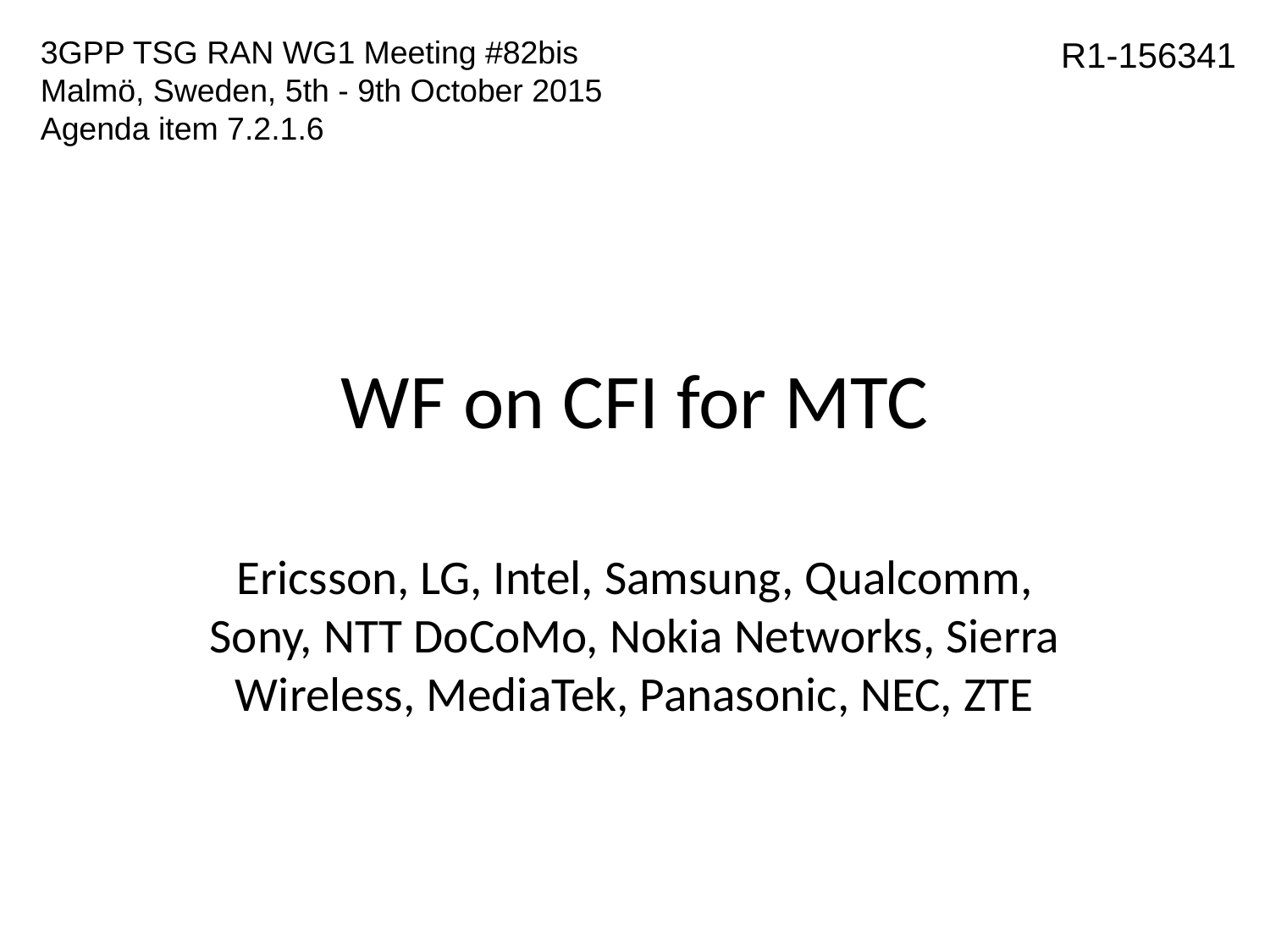

3GPP TSG RAN WG1 Meeting #82bis
Malmö, Sweden, 5th - 9th October 2015
Agenda item 7.2.1.6
R1-156341
# WF on CFI for MTC
Ericsson, LG, Intel, Samsung, Qualcomm, Sony, NTT DoCoMo, Nokia Networks, Sierra Wireless, MediaTek, Panasonic, NEC, ZTE